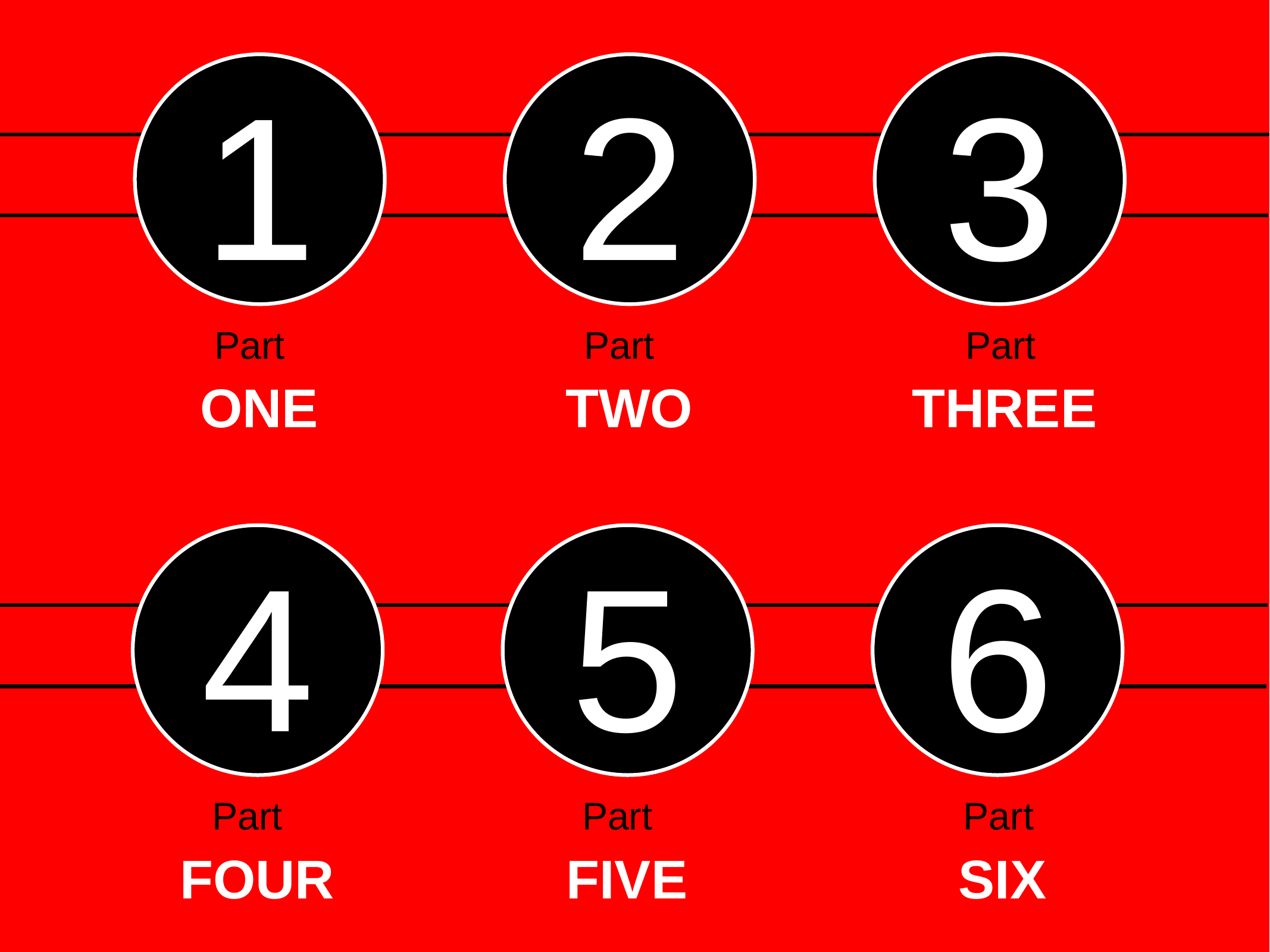

1
2
3
Part
Part
Part
ONE
TWO
THREE
4
5
6
Part
Part
Part
FOUR
FIVE
SIX